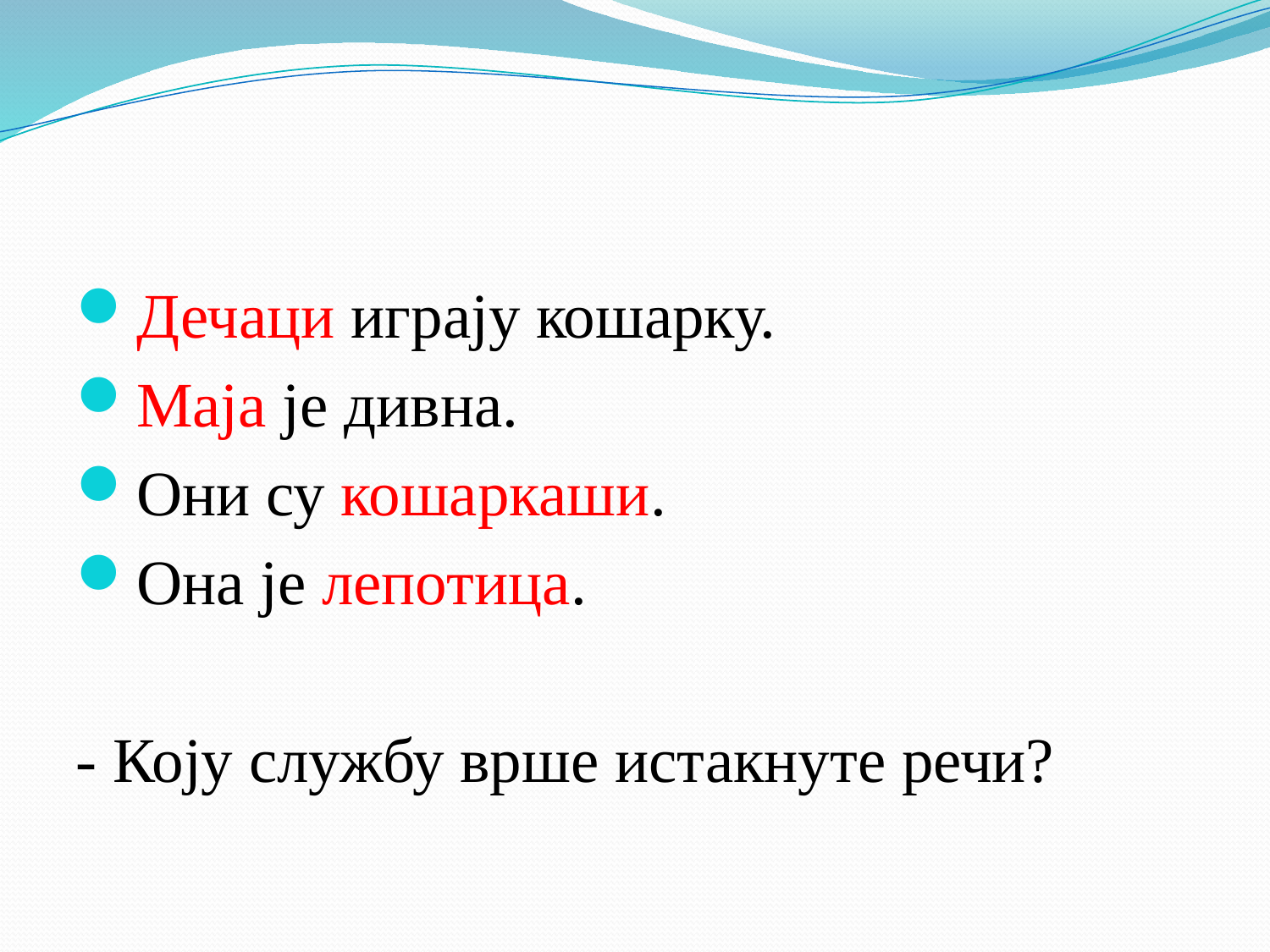

#
Дечаци играју кошарку.
Маја је дивна.
Они су кошаркаши.
Она је лепотица.

- Коју службу врше истакнуте речи?